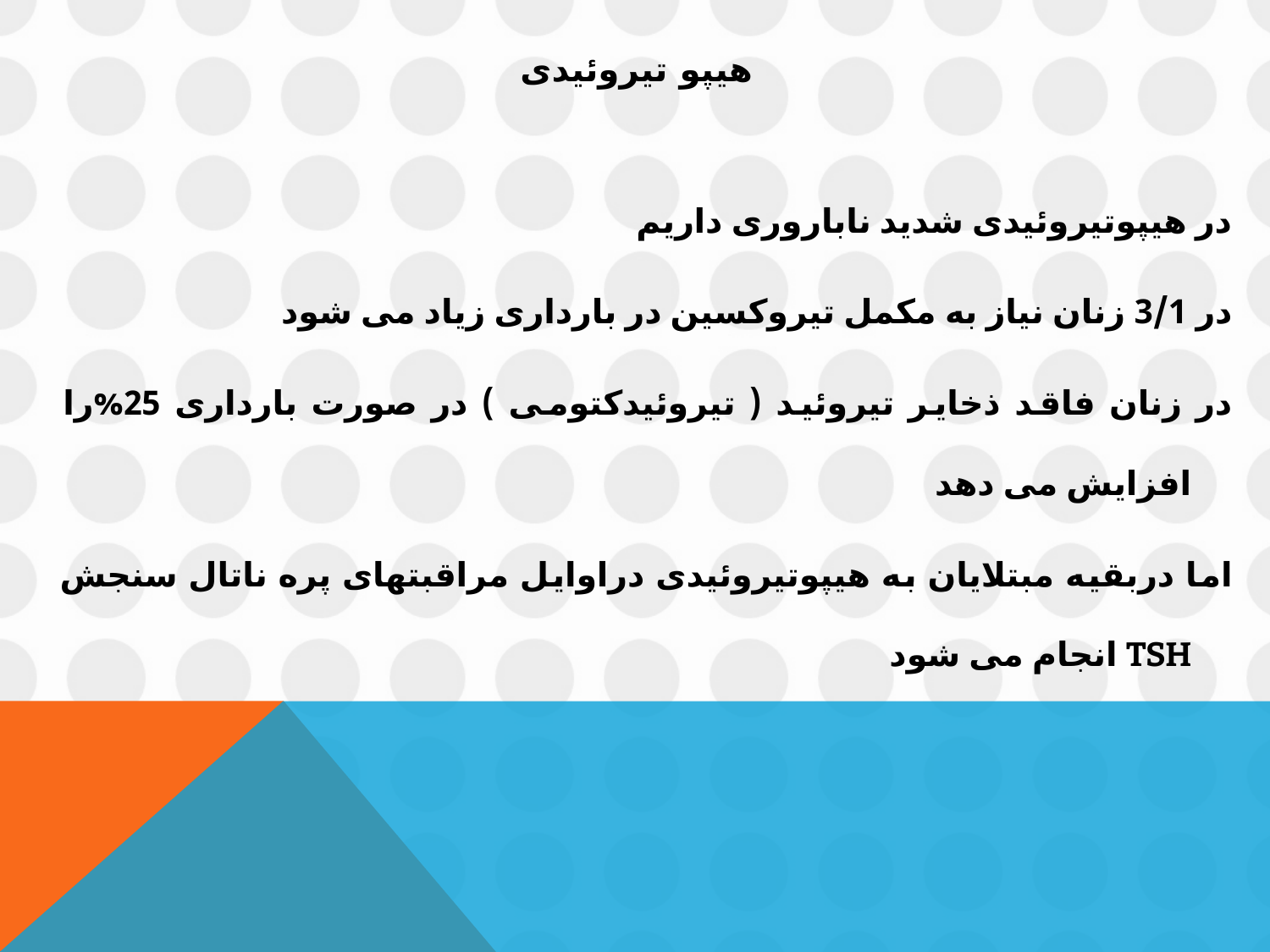

# هیپو تیروئیدی
در هیپوتیروئیدی شدید ناباروری داریم
در 3/1 زنان نیاز به مکمل تیروکسین در بارداری زیاد می شود
در زنان فاقد ذخایر تیروئید ( تیروئیدکتومی ) در صورت بارداری 25%را افزایش می دهد
اما دربقیه مبتلایان به هیپوتیروئیدی دراوایل مراقبتهای پره ناتال سنجش TSH انجام می شود